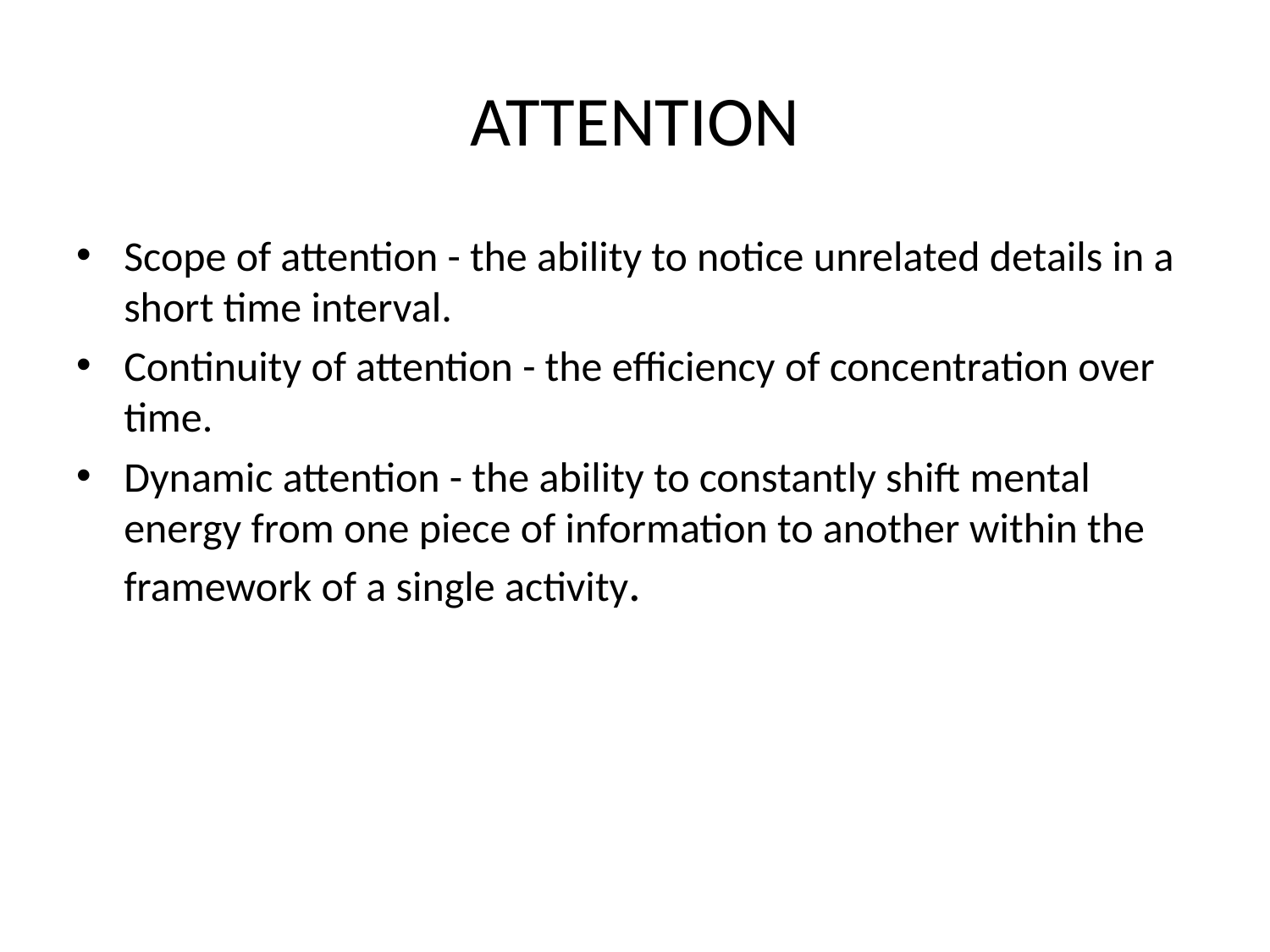

# ATTENTION
Scope of attention - the ability to notice unrelated details in a short time interval.
Continuity of attention - the efficiency of concentration over time.
Dynamic attention - the ability to constantly shift mental energy from one piece of information to another within the framework of a single activity.